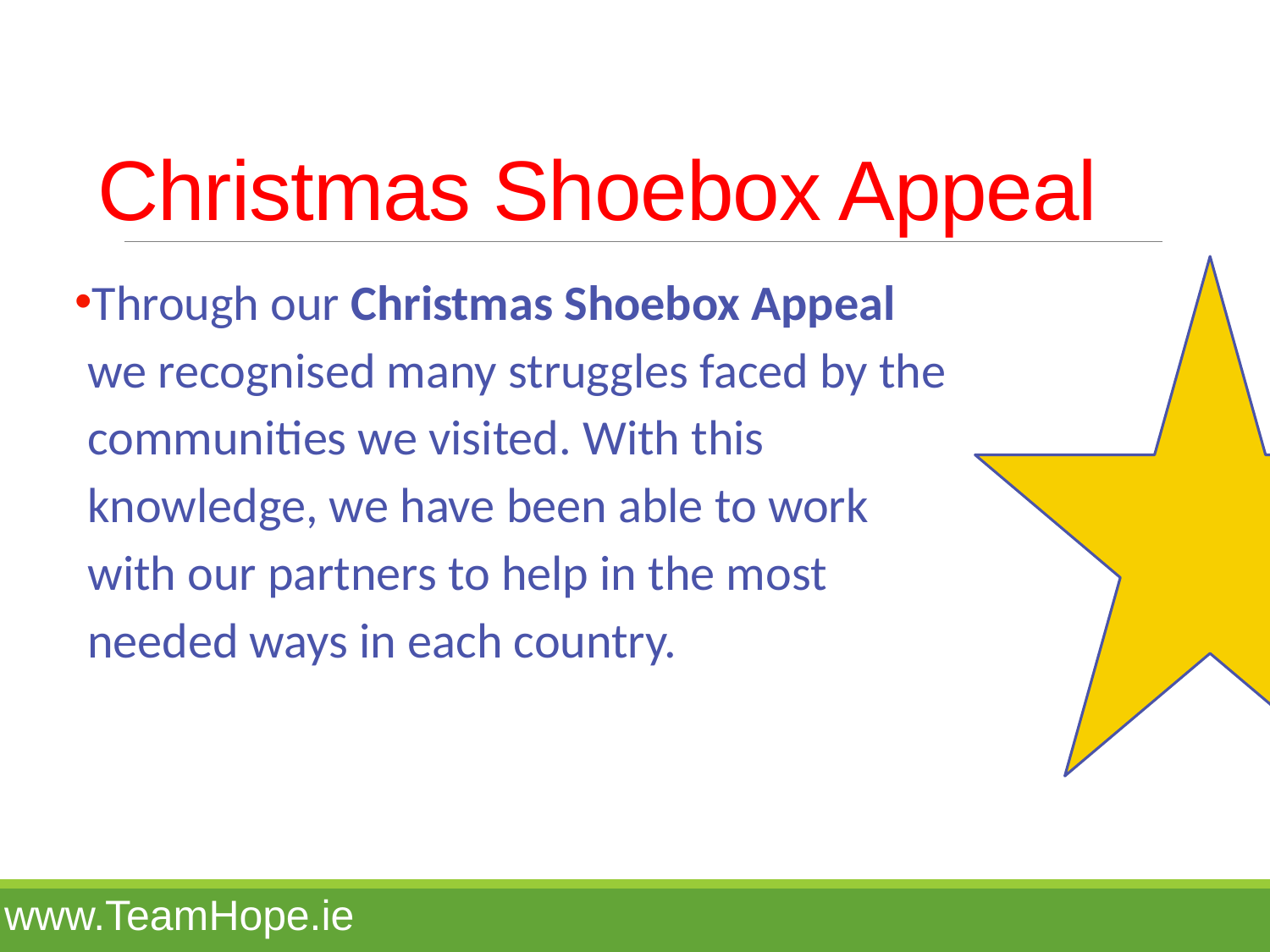

# Christmas Shoebox Appeal
Through our Christmas Shoebox Appeal we recognised many struggles faced by the communities we visited. With this knowledge, we have been able to work with our partners to help in the most needed ways in each country.

www.TeamHope.ie